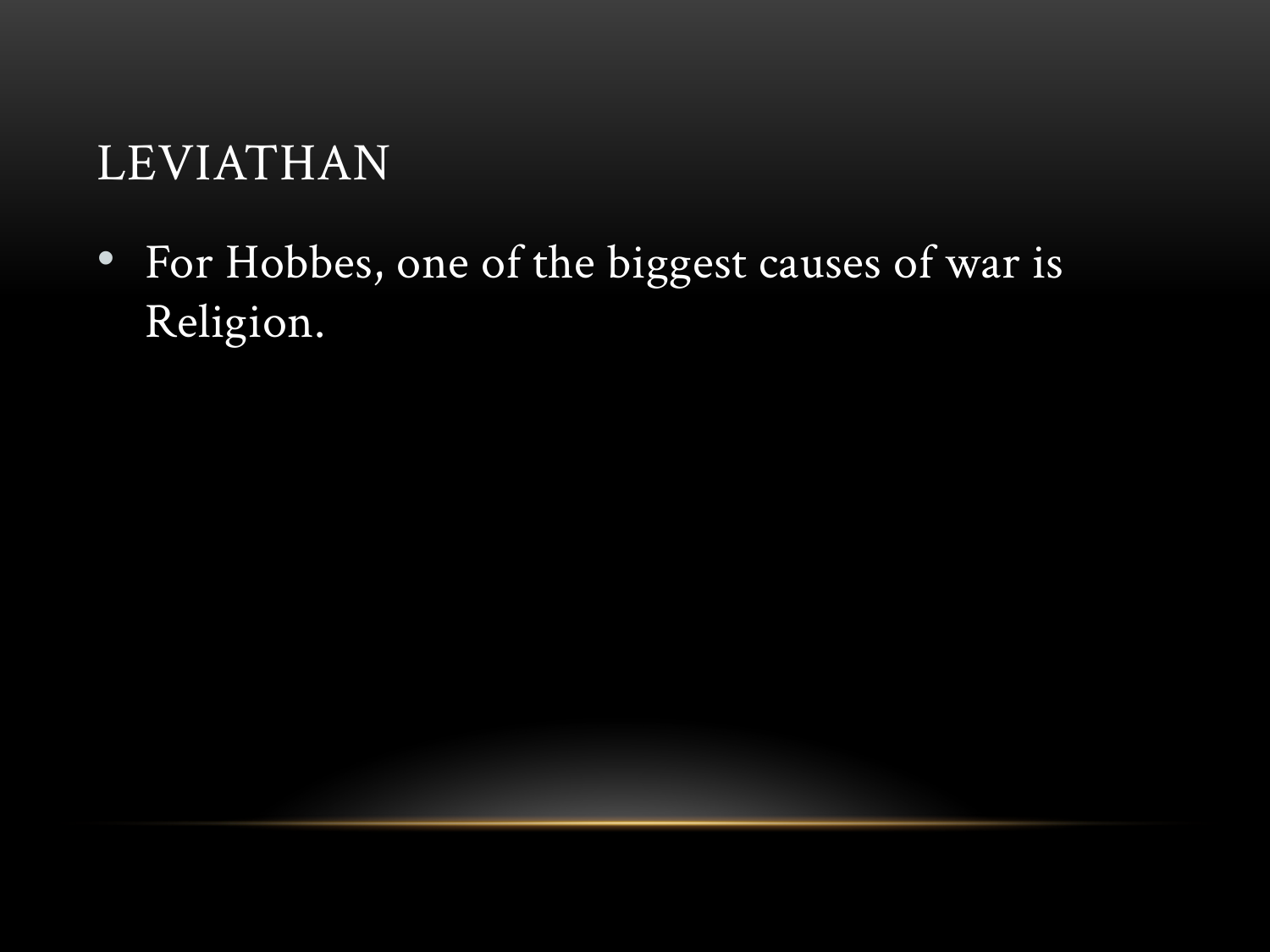

# Leviathan
For Hobbes, one of the biggest causes of war is Religion.